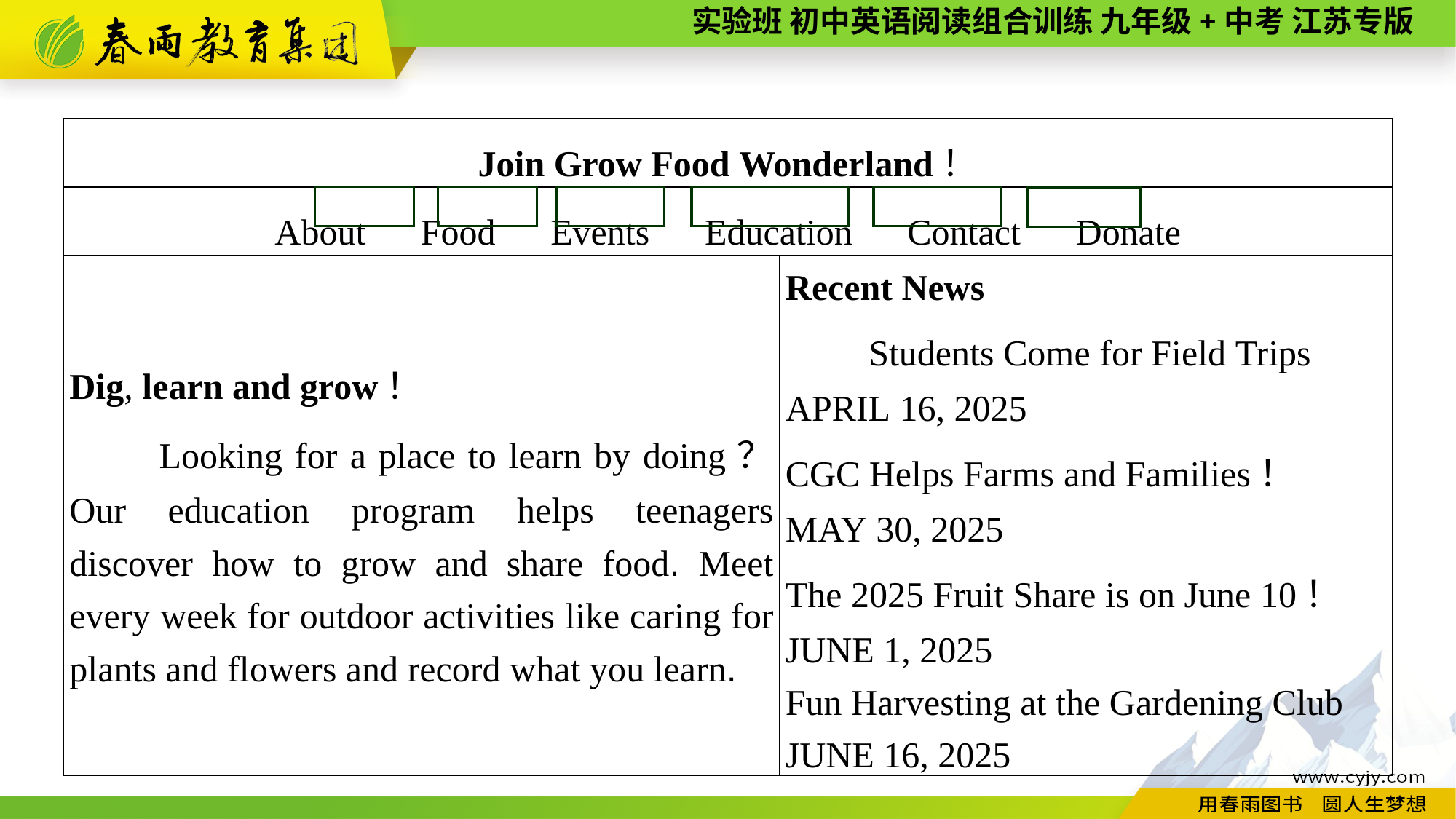

| Join Grow Food Wonderland！ |  |
| --- | --- |
| About　Food　Events　Education　Contact　Donate |  |
| Dig, learn and grow！ 　　Looking for a place to learn by doing？ Our education program helps teenagers discover how to grow and share food. Meet every week for outdoor activities like caring for plants and flowers and record what you learn. | Recent News 　　Students Come for Field Trips APRIL 16, 2025 CGC Helps Farms and Families！ MAY 30, 2025 The 2025 Fruit Share is on June 10！ JUNE 1, 2025 Fun Harvesting at the Gardening Club JUNE 16, 2025 |